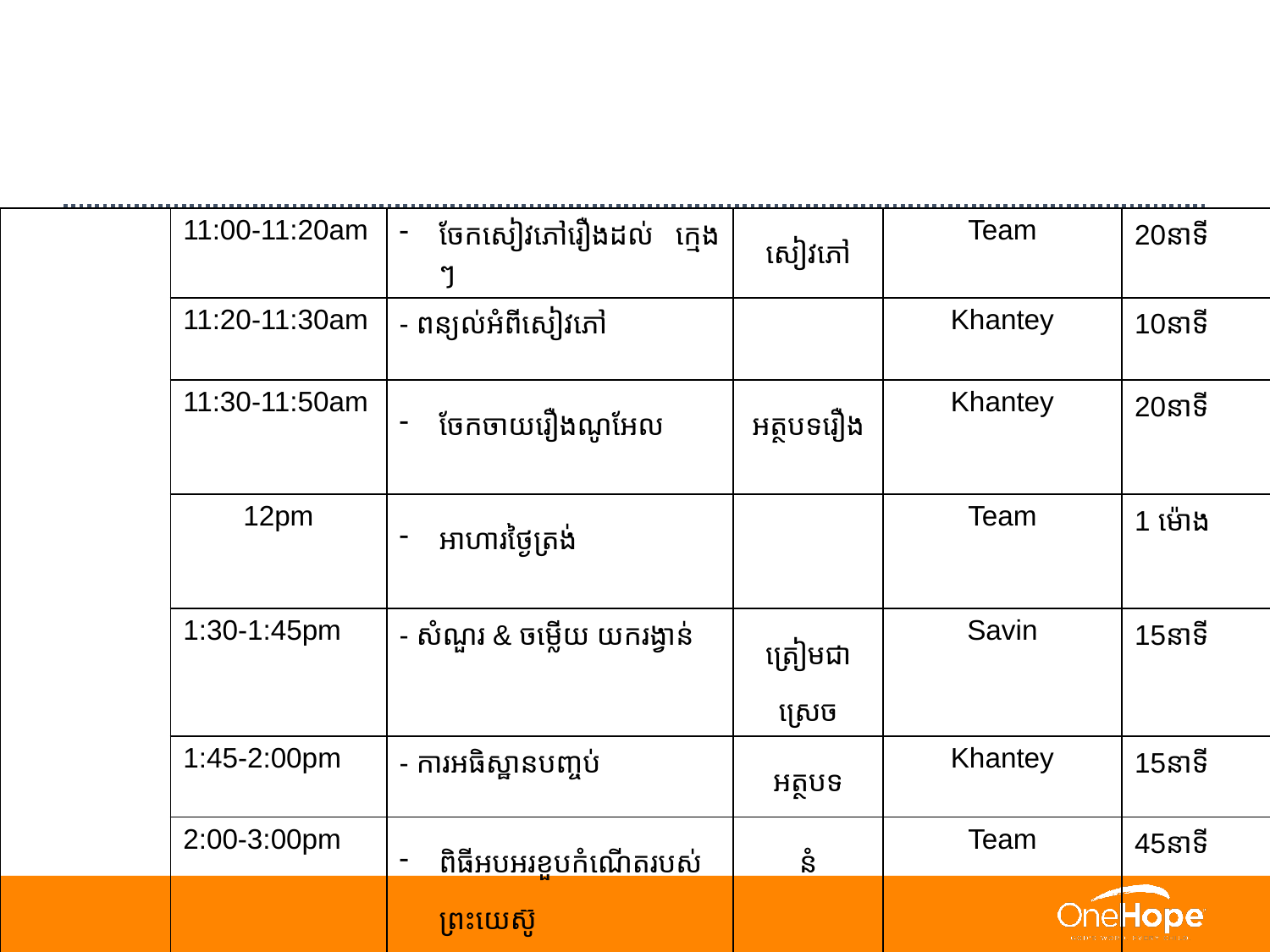

#
|  | 11:00-11:20am | ចែកសៀវភៅរឿងដល់​ ក្មេងៗ | សៀវភៅ | Team | 20នាទី |
| --- | --- | --- | --- | --- | --- |
|  | 11:20-11:30am | - ពន្យល់អំពីសៀវភៅ |  | Khantey | 10នាទី |
|  | 11:30-11:50am | ចែកចាយរឿងណូអែល | អត្ថបទរឿង | Khantey | 20នាទី |
|  | 12pm | អាហារថ្ងៃត្រង់ |  | Team | 1 ម៉ោង |
|  | 1:30-1:45pm | - សំណួរ & ចម្លើយ យករង្វាន់ | ត្រៀមជា ស្រេច | Savin | 15នាទី |
|  | 1:45-2:00pm | - ការអធិស្ឋានបញ្ចប់ | អត្ថបទ | Khantey | 15នាទី |
|  | 2:00-3:00pm | ពិធីអបអរខួបកំណើតរបស់ព្រះយេស៊ូ | នំ | Team | 45នាទី |